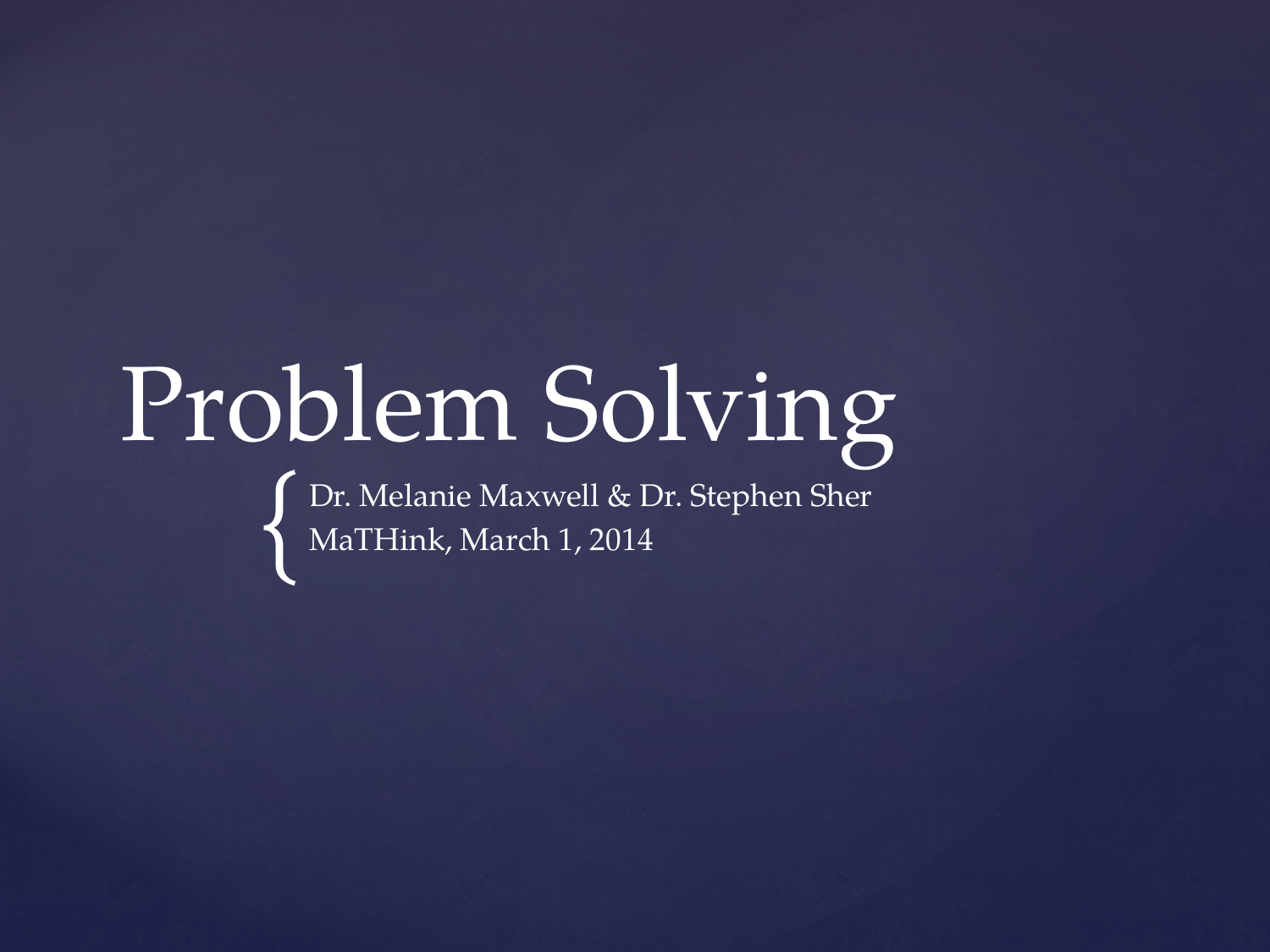

# Problem Solving
Dr. Melanie Maxwell & Dr. Stephen Sher
MaTHink, March 1, 2014